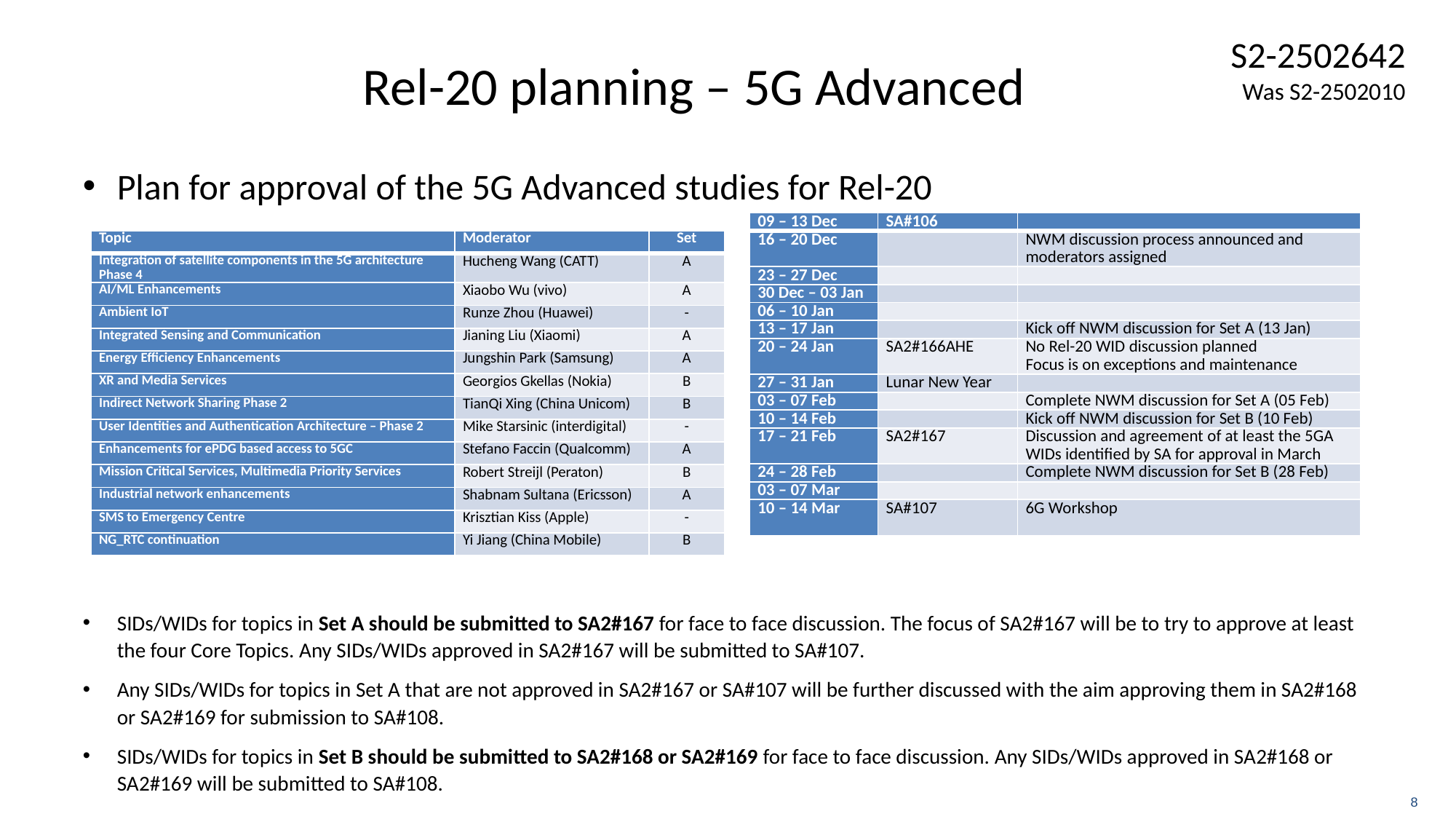

# Rel-20 planning – 5G Advanced
Plan for approval of the 5G Advanced studies for Rel-20
| 09 – 13 Dec | SA#106 |  |
| --- | --- | --- |
| 16 – 20 Dec |  | NWM discussion process announced and moderators assigned |
| 23 – 27 Dec |  |  |
| 30 Dec – 03 Jan |  |  |
| 06 – 10 Jan |  |  |
| 13 – 17 Jan |  | Kick off NWM discussion for Set A (13 Jan) |
| 20 – 24 Jan | SA2#166AHE | No Rel-20 WID discussion planned Focus is on exceptions and maintenance |
| 27 – 31 Jan | Lunar New Year |  |
| 03 – 07 Feb |  | Complete NWM discussion for Set A (05 Feb) |
| 10 – 14 Feb |  | Kick off NWM discussion for Set B (10 Feb) |
| 17 – 21 Feb | SA2#167 | Discussion and agreement of at least the 5GA WIDs identified by SA for approval in March |
| 24 – 28 Feb |  | Complete NWM discussion for Set B (28 Feb) |
| 03 – 07 Mar |  |  |
| 10 – 14 Mar | SA#107 | 6G Workshop |
| Topic | Moderator | Set |
| --- | --- | --- |
| Integration of satellite components in the 5G architecture Phase 4 | Hucheng Wang (CATT) | A |
| AI/ML Enhancements | Xiaobo Wu (vivo) | A |
| Ambient IoT | Runze Zhou (Huawei) | - |
| Integrated Sensing and Communication | Jianing Liu (Xiaomi) | A |
| Energy Efficiency Enhancements | Jungshin Park (Samsung) | A |
| XR and Media Services | Georgios Gkellas (Nokia) | B |
| Indirect Network Sharing Phase 2 | TianQi Xing (China Unicom) | B |
| User Identities and Authentication Architecture – Phase 2 | Mike Starsinic (interdigital) | - |
| Enhancements for ePDG based access to 5GC | Stefano Faccin (Qualcomm) | A |
| Mission Critical Services, Multimedia Priority Services | Robert Streijl (Peraton) | B |
| Industrial network enhancements | Shabnam Sultana (Ericsson) | A |
| SMS to Emergency Centre | Krisztian Kiss (Apple) | - |
| NG\_RTC continuation | Yi Jiang (China Mobile) | B |
SIDs/WIDs for topics in Set A should be submitted to SA2#167 for face to face discussion. The focus of SA2#167 will be to try to approve at least the four Core Topics. Any SIDs/WIDs approved in SA2#167 will be submitted to SA#107.
Any SIDs/WIDs for topics in Set A that are not approved in SA2#167 or SA#107 will be further discussed with the aim approving them in SA2#168 or SA2#169 for submission to SA#108.
SIDs/WIDs for topics in Set B should be submitted to SA2#168 or SA2#169 for face to face discussion. Any SIDs/WIDs approved in SA2#168 or SA2#169 will be submitted to SA#108.